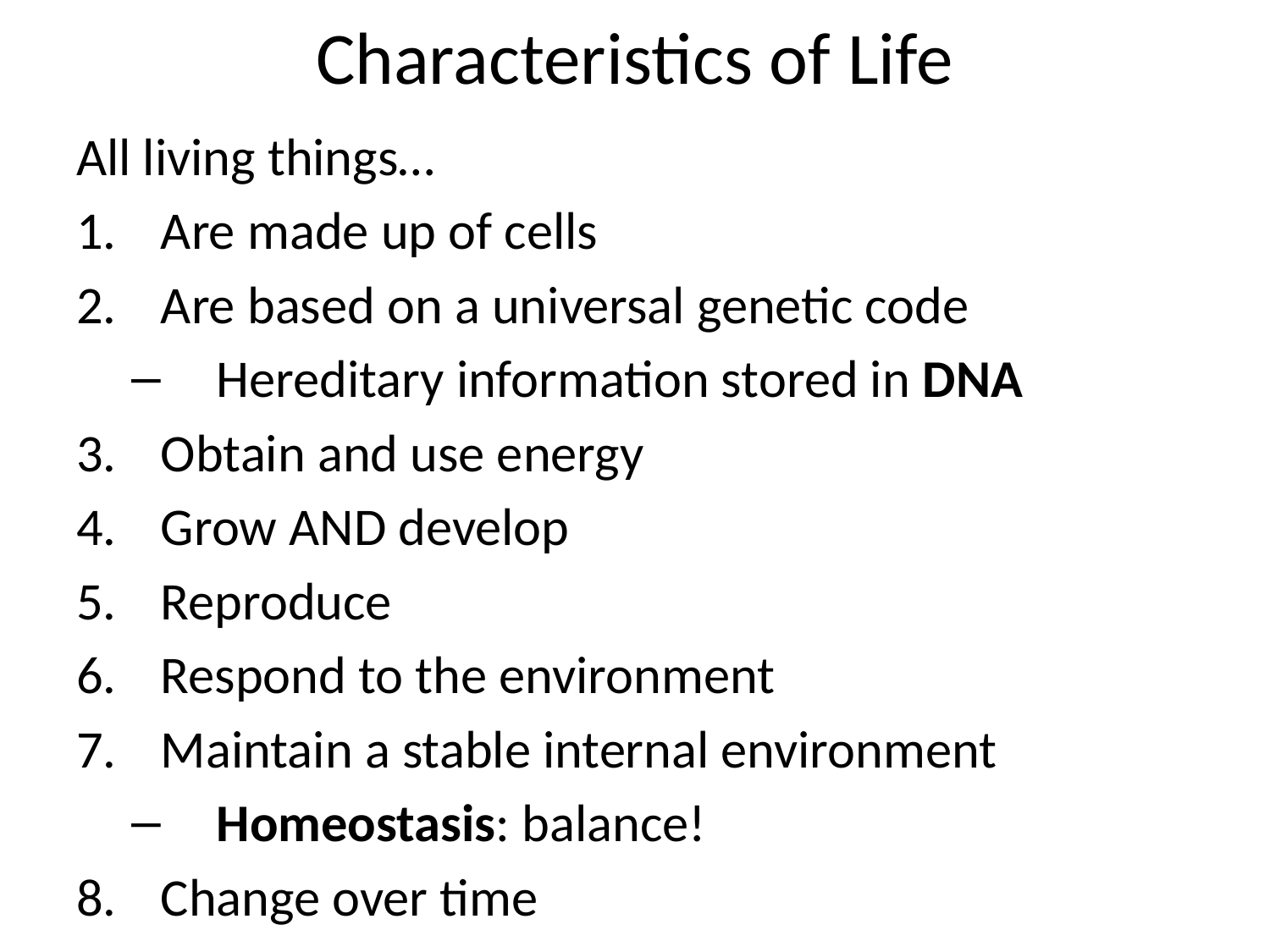

# Characteristics of Life
All living things…
Are made up of cells
Are based on a universal genetic code
Hereditary information stored in DNA
Obtain and use energy
Grow AND develop
Reproduce
Respond to the environment
Maintain a stable internal environment
Homeostasis: balance!
Change over time